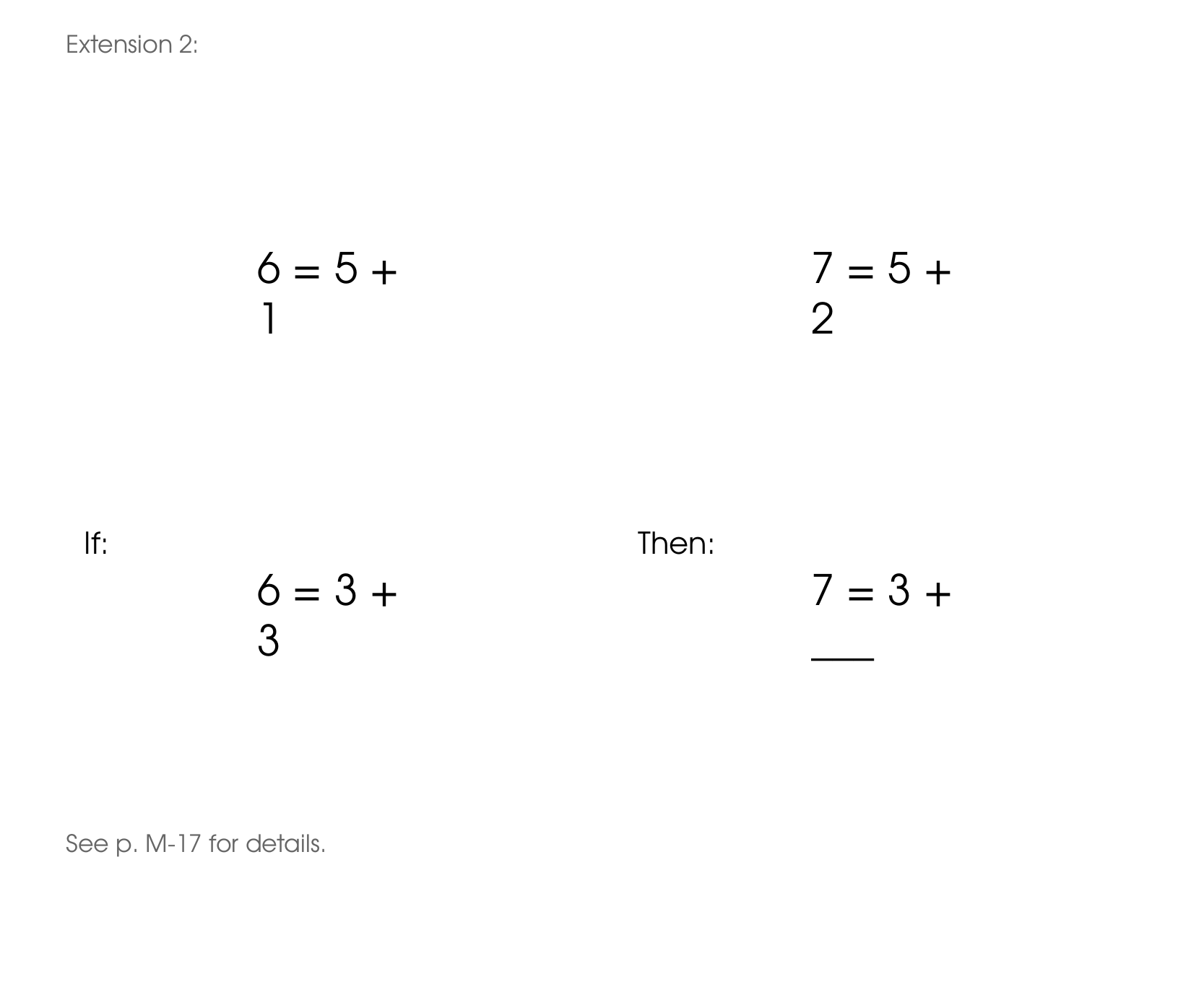

Extension 2:
6 = 5 + 1
7 = 5 + 2
If:
Then:
6 = 3 + 3
7 = 3 + ___
See p. M-17 for details.